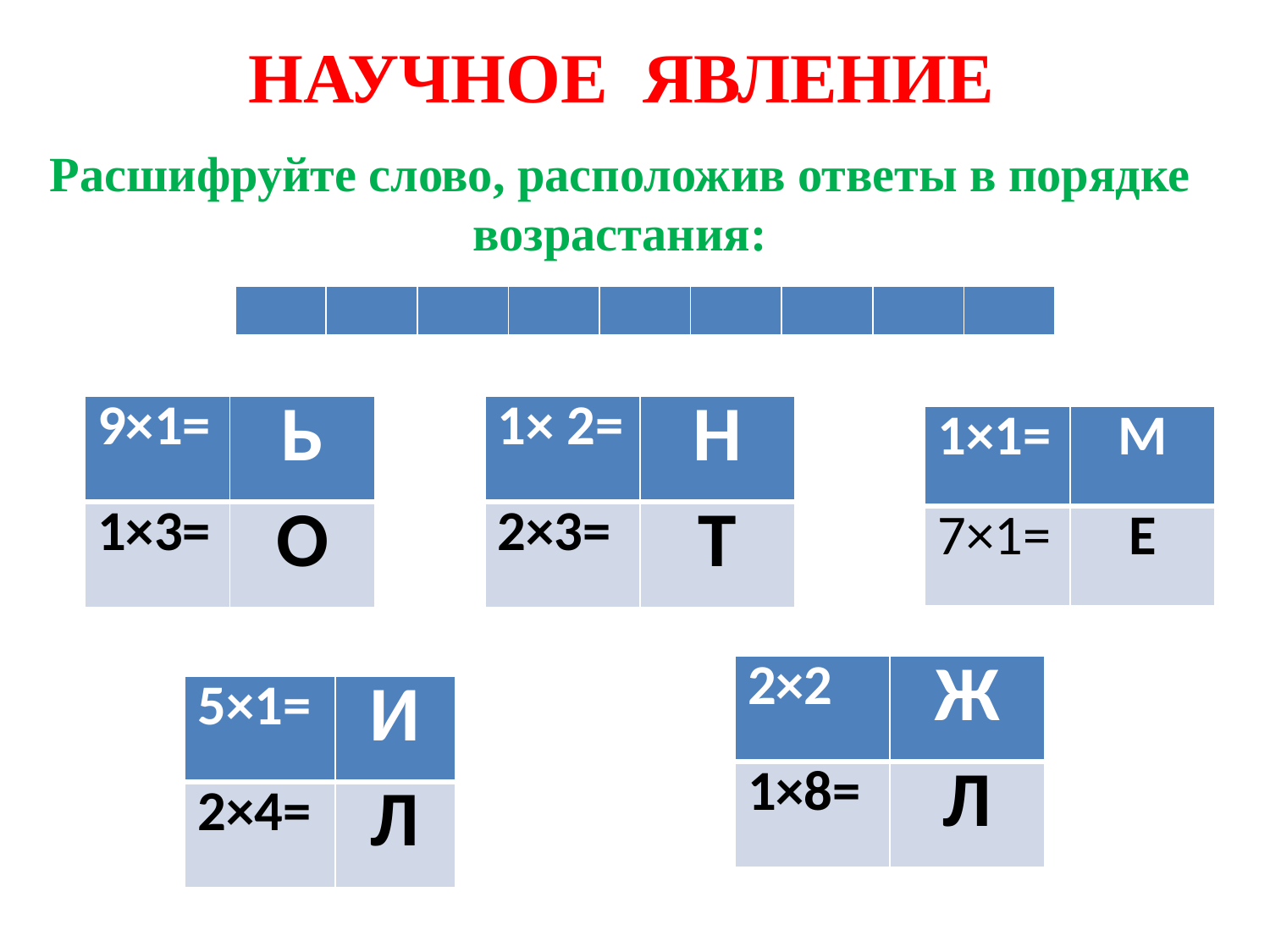

НАУЧНОЕ  ЯВЛЕНИЕ
Расшифруйте слово, расположив ответы в порядке возрастания:
|  |  |  |  |  |  |  |  |  |
| --- | --- | --- | --- | --- | --- | --- | --- | --- |
| 9×1= | Ь |
| --- | --- |
| 1×3= | О |
| 1× 2= | Н |
| --- | --- |
| 2×3= | Т |
| 1×1= | М |
| --- | --- |
| 7×1= | Е |
| 2×2 | Ж |
| --- | --- |
| 1×8= | Л |
| 5×1= | И |
| --- | --- |
| 2×4= | Л |